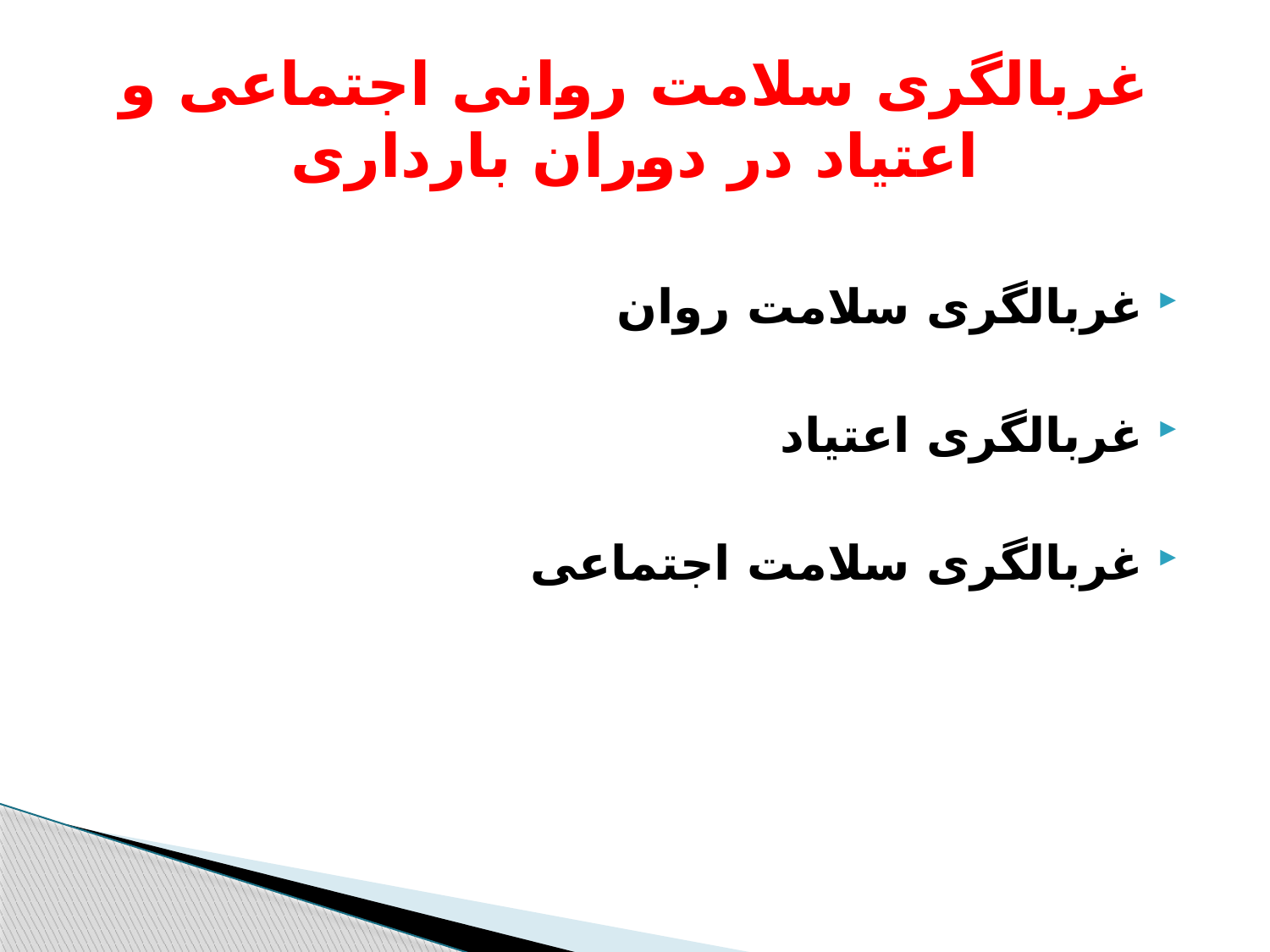

# غربالگری سلامت روانی اجتماعی و اعتیاد در دوران بارداری

غربالگری سلامت روان

غربالگری اعتیاد

غربالگری سلامت اجتماعی